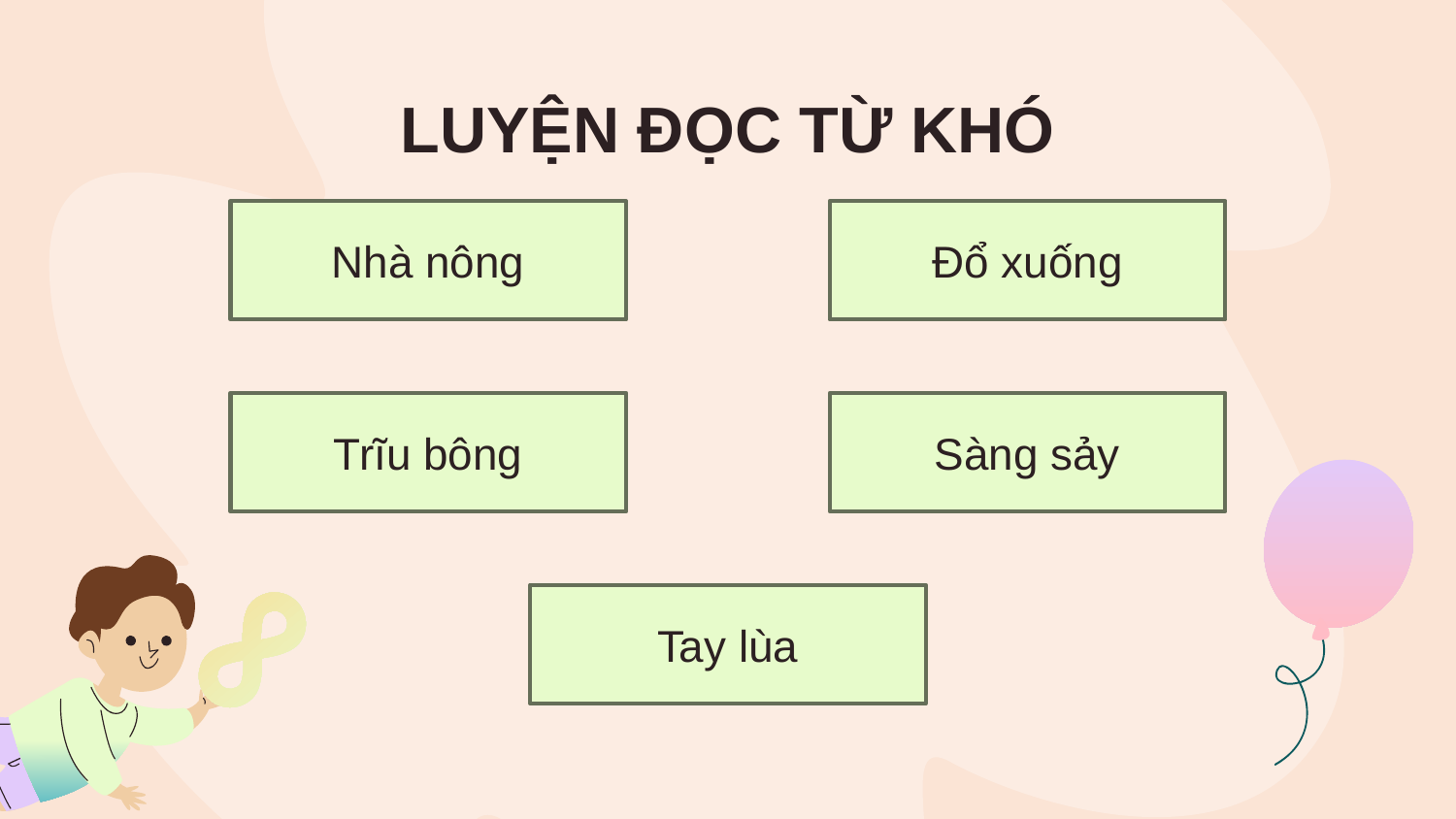

# LUYỆN ĐỌC TỪ KHÓ
Nhà nông
Đổ xuống
Trĩu bông
Sàng sảy

Tay lùa